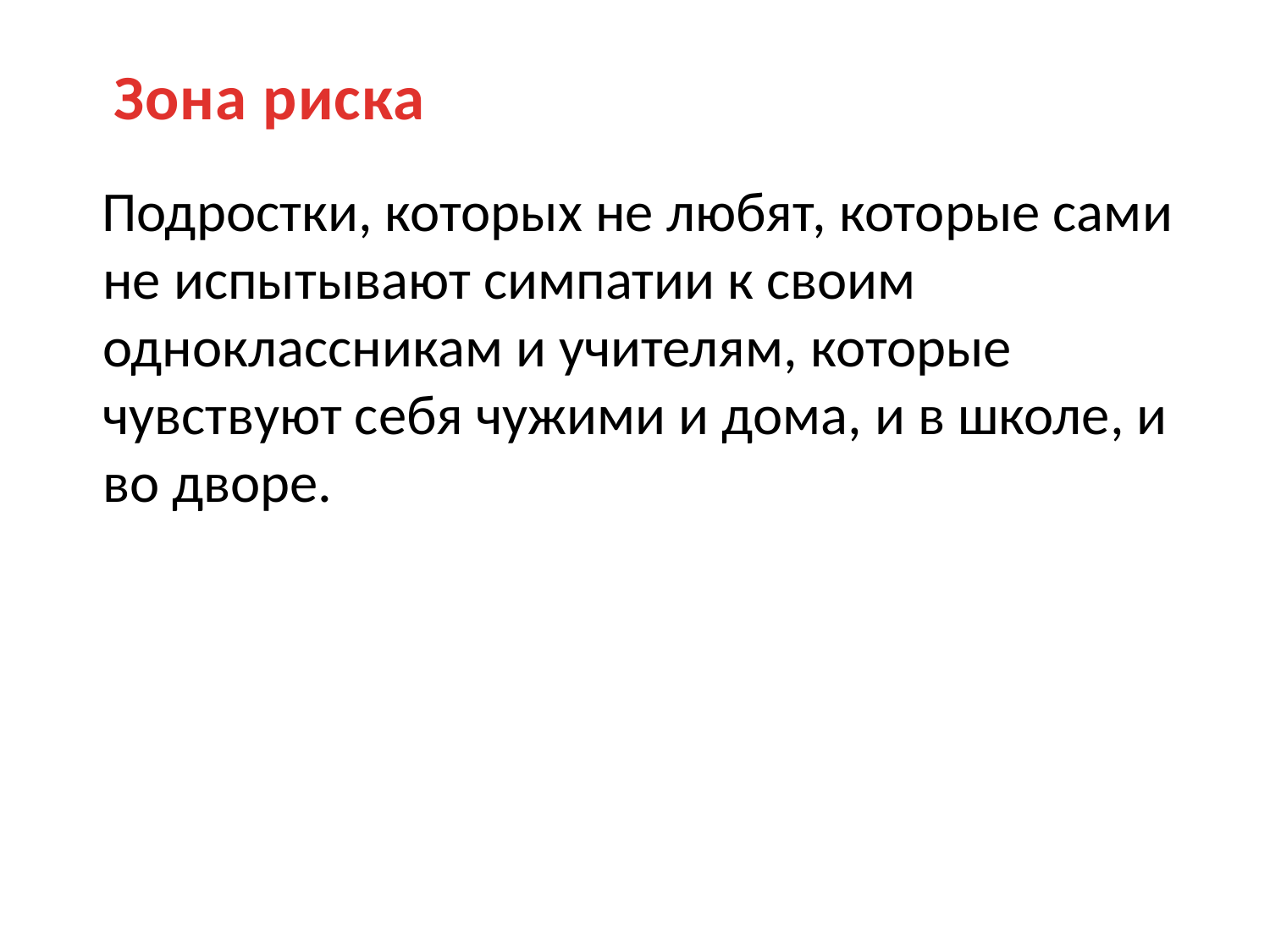

Зона риска
Подростки, которых не любят, которые сами не испытывают симпатии к своим одноклассникам и учителям, которые чувствуют себя чужими и дома, и в школе, и во дворе.